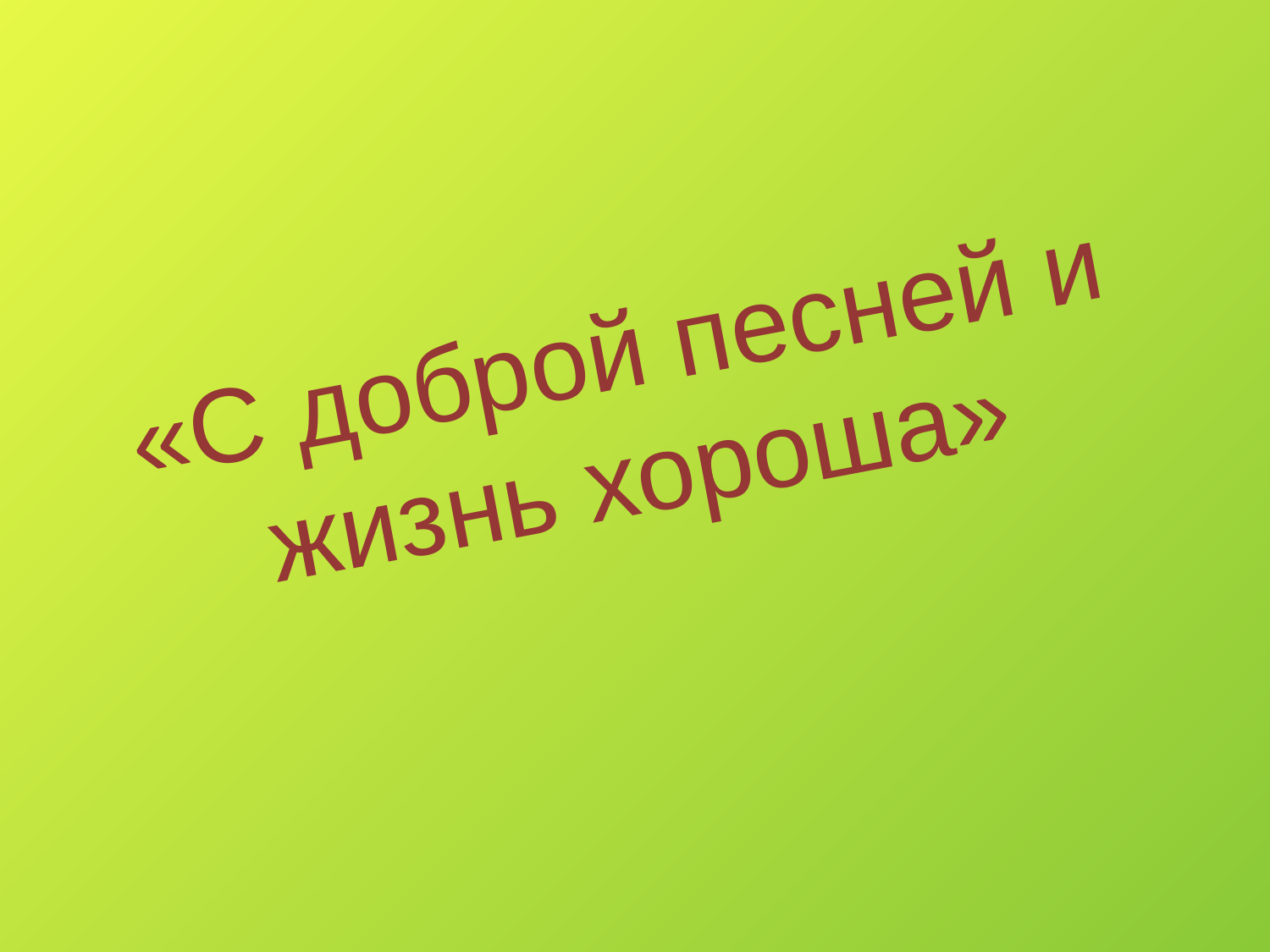

# «С доброй песней и жизнь хороша»